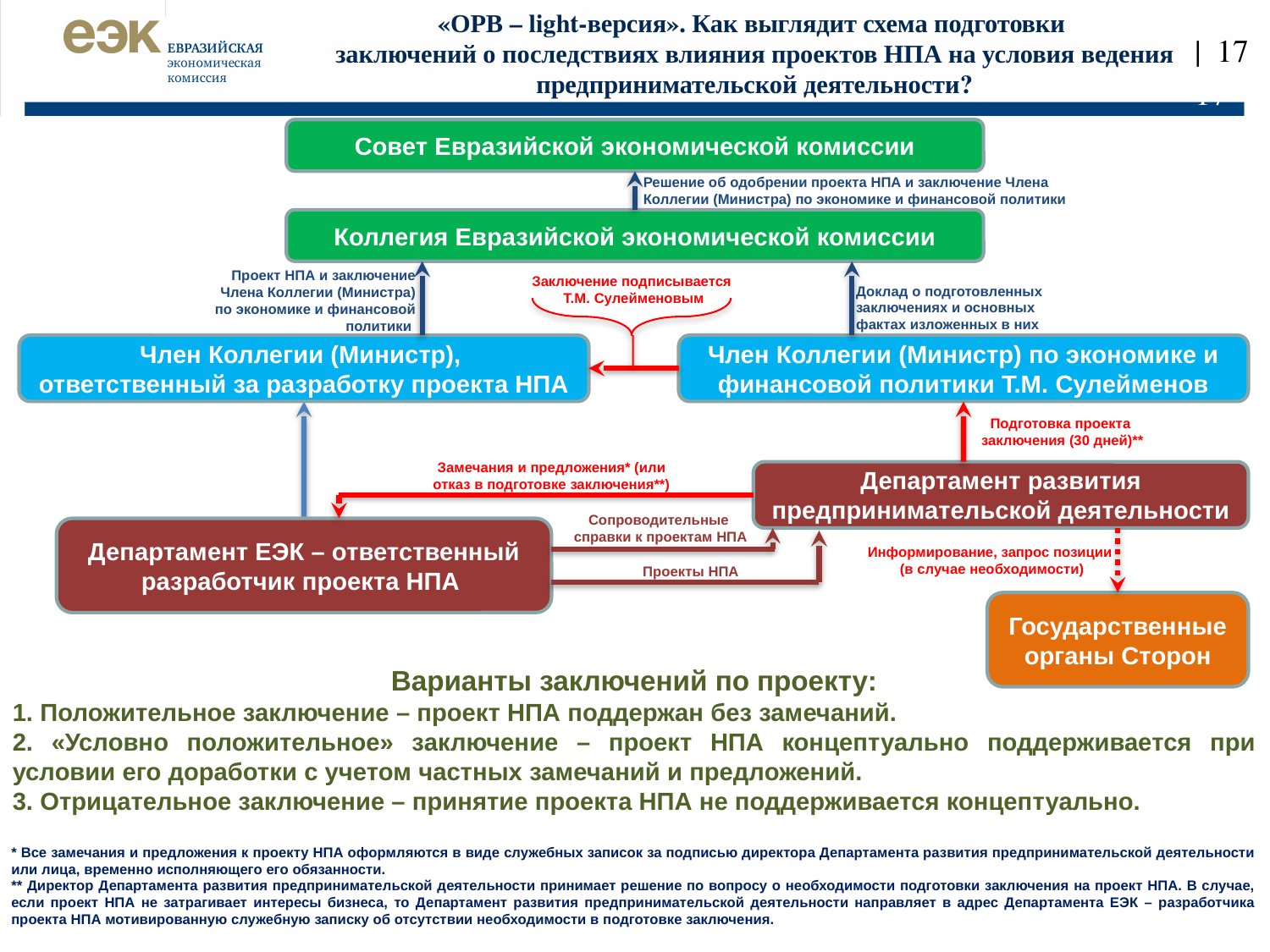

«ОРВ – light-версия». Как выглядит схема подготовки
заключений о последствиях влияния проектов НПА на условия ведения предпринимательской деятельности?
|  17
17
Совет Евразийской экономической комиссии
Решение об одобрении проекта НПА и заключение Члена Коллегии (Министра) по экономике и финансовой политики
Коллегия Евразийской экономической комиссии

Проект НПА и заключение Члена Коллегии (Министра) по экономике и финансовой политики
Заключение подписывается
Т.М. Сулейменовым
Доклад о подготовленных заключениях и основных фактах изложенных в них
Член Коллегии (Министр) по экономике и финансовой политики Т.М. Сулейменов
Член Коллегии (Министр),
ответственный за разработку проекта НПА
Подготовка проекта
заключения (30 дней)**
Замечания и предложения* (или отказ в подготовке заключения**)
Департамент развития предпринимательской деятельности
Сопроводительные
справки к проектам НПА
Департамент ЕЭК – ответственный разработчик проекта НПА
Информирование, запрос позиции
(в случае необходимости)
Проекты НПА
Государственные органы Сторон
Варианты заключений по проекту:
1. Положительное заключение – проект НПА поддержан без замечаний.
2. «Условно положительное» заключение – проект НПА концептуально поддерживается при условии его доработки с учетом частных замечаний и предложений.
3. Отрицательное заключение – принятие проекта НПА не поддерживается концептуально.
* Все замечания и предложения к проекту НПА оформляются в виде служебных записок за подписью директора Департамента развития предпринимательской деятельности или лица, временно исполняющего его обязанности.
** Директор Департамента развития предпринимательской деятельности принимает решение по вопросу о необходимости подготовки заключения на проект НПА. В случае, если проект НПА не затрагивает интересы бизнеса, то Департамент развития предпринимательской деятельности направляет в адрес Департамента ЕЭК – разработчика проекта НПА мотивированную служебную записку об отсутствии необходимости в подготовке заключения.